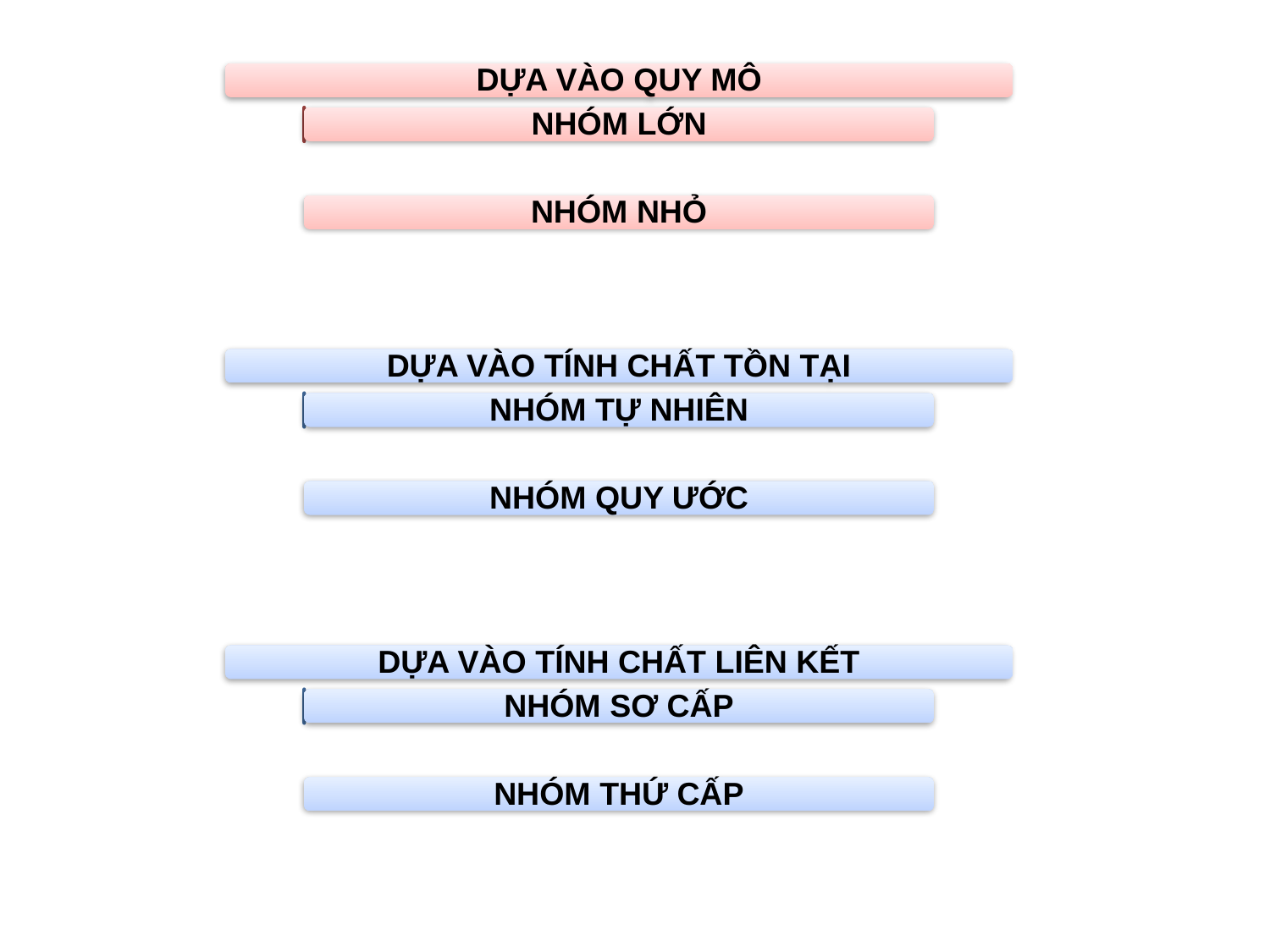

NHÓM LỚN
NHÓM NHỎ
DỰA VÀO QUY MÔ
NHÓM TỰ NHIÊN
NHÓM QUY ƯỚC
DỰA VÀO TÍNH CHẤT TỒN TẠI
NHÓM SƠ CẤP
NHÓM THỨ CẤP
DỰA VÀO TÍNH CHẤT LIÊN KẾT